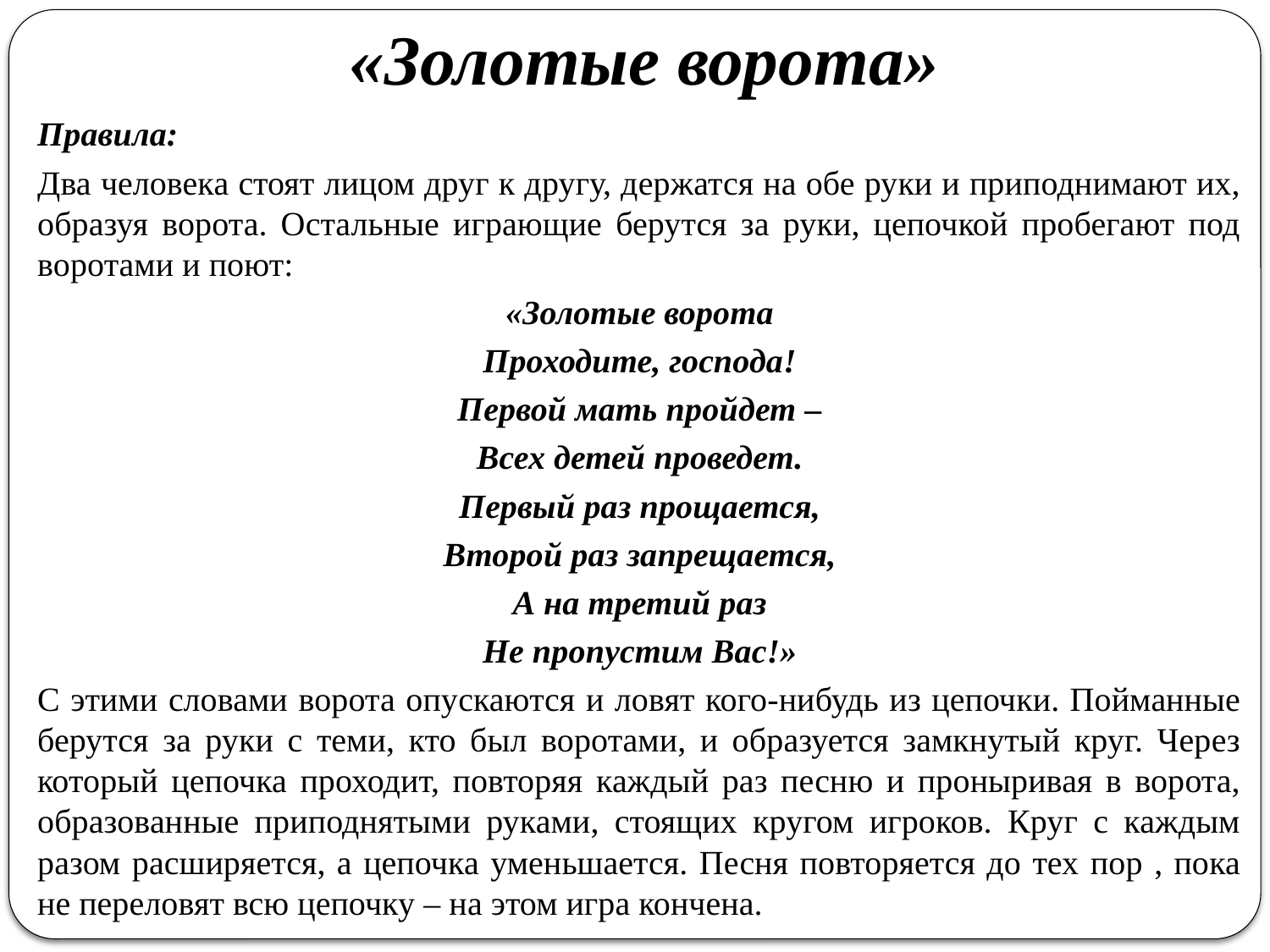

# «Золотые ворота»
Правила:
Два человека стоят лицом друг к другу, держатся на обе руки и приподнимают их, образуя ворота. Остальные играющие берутся за руки, цепочкой пробегают под воротами и поют:
«Золотые ворота
Проходите, господа!
Первой мать пройдет –
Всех детей проведет.
Первый раз прощается,
Второй раз запрещается,
А на третий раз
Не пропустим Вас!»
С этими словами ворота опускаются и ловят кого-нибудь из цепочки. Пойманные берутся за руки с теми, кто был воротами, и образуется замкнутый круг. Через который цепочка проходит, повторяя каждый раз песню и проныривая в ворота, образованные приподнятыми руками, стоящих кругом игроков. Круг с каждым разом расширяется, а цепочка уменьшается. Песня повторяется до тех пор , пока не переловят всю цепочку – на этом игра кончена.